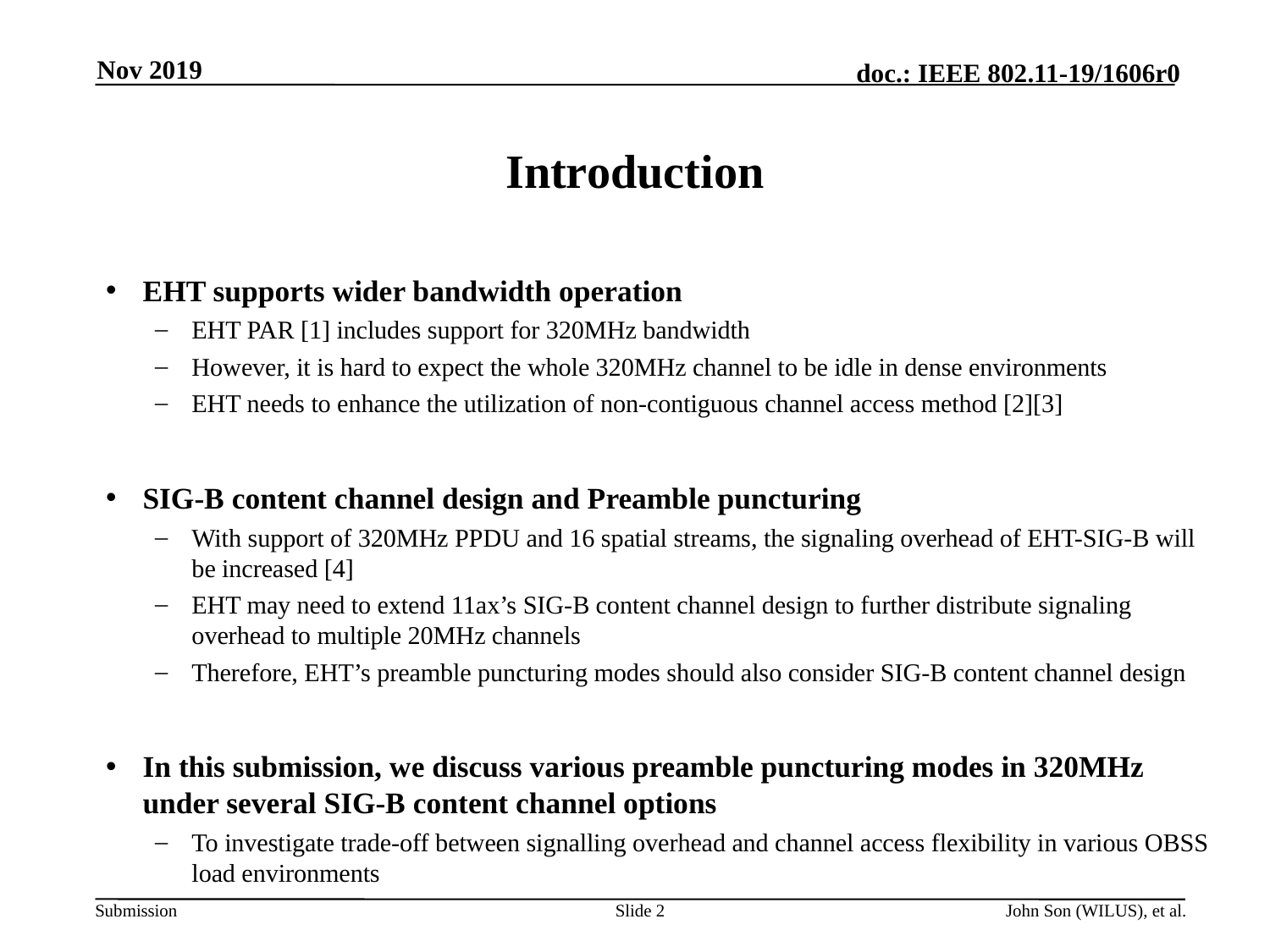

Nov 2019
# Introduction
EHT supports wider bandwidth operation
EHT PAR [1] includes support for 320MHz bandwidth
However, it is hard to expect the whole 320MHz channel to be idle in dense environments
EHT needs to enhance the utilization of non-contiguous channel access method [2][3]

SIG-B content channel design and Preamble puncturing
With support of 320MHz PPDU and 16 spatial streams, the signaling overhead of EHT-SIG-B will be increased [4]
EHT may need to extend 11ax’s SIG-B content channel design to further distribute signaling overhead to multiple 20MHz channels
Therefore, EHT’s preamble puncturing modes should also consider SIG-B content channel design

In this submission, we discuss various preamble puncturing modes in 320MHz under several SIG-B content channel options
To investigate trade-off between signalling overhead and channel access flexibility in various OBSS load environments
Slide 2
John Son (WILUS), et al.